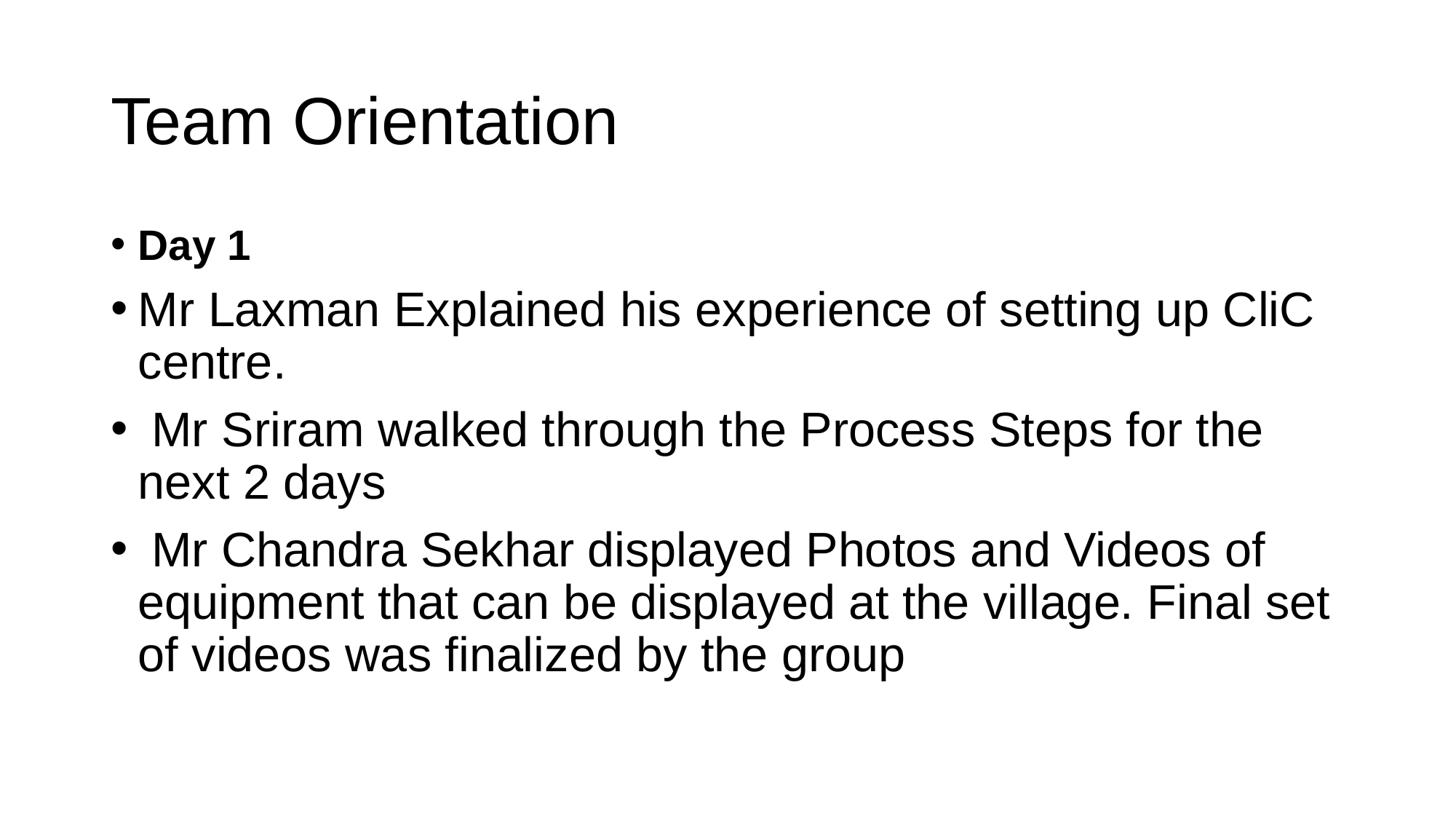

# Team Orientation
Day 1
Mr Laxman Explained his experience of setting up CliC centre.
 Mr Sriram walked through the Process Steps for the next 2 days
 Mr Chandra Sekhar displayed Photos and Videos of equipment that can be displayed at the village. Final set of videos was finalized by the group